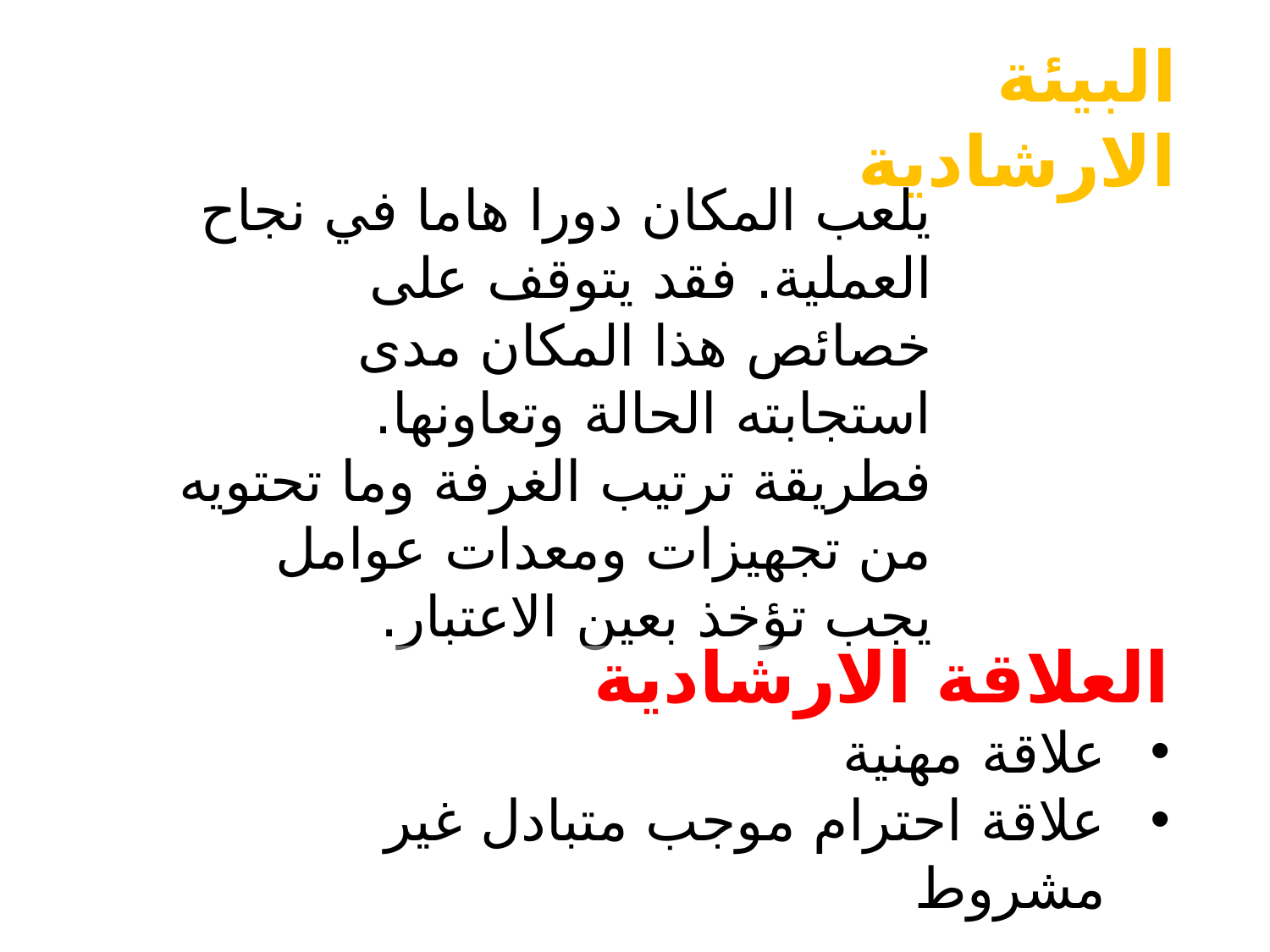

البيئة الارشادية
يلعب المكان دورا هاما في نجاح العملية. فقد يتوقف على خصائص هذا المكان مدى استجابته الحالة وتعاونها. فطريقة ترتيب الغرفة وما تحتويه من تجهيزات ومعدات عوامل يجب تؤخذ بعين الاعتبار.
العلاقة الارشادية
علاقة مهنية
علاقة احترام موجب متبادل غير مشروط